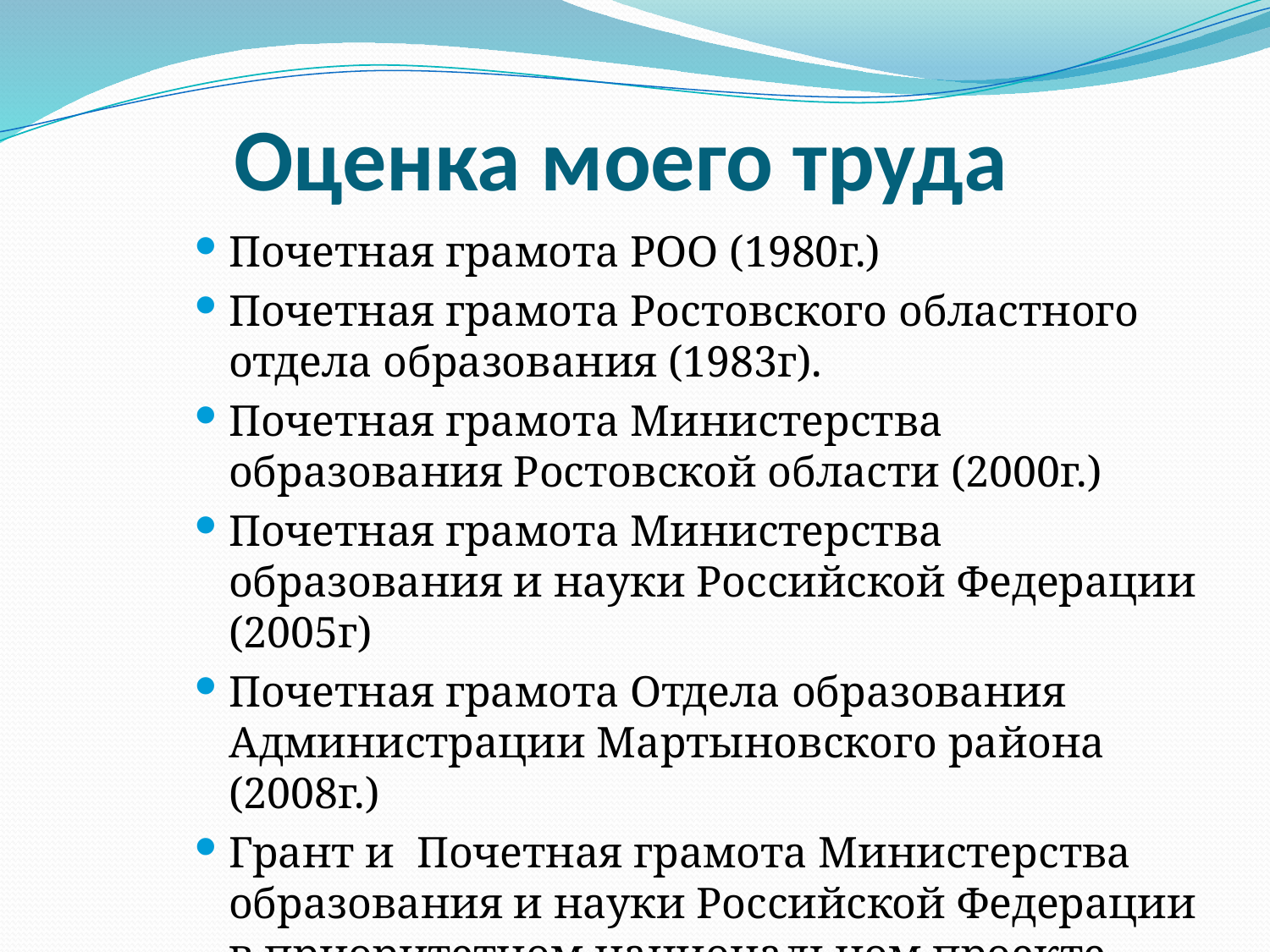

# Оценка моего труда
Почетная грамота РОО (1980г.)
Почетная грамота Ростовского областного отдела образования (1983г).
Почетная грамота Министерства образования Ростовской области (2000г.)
Почетная грамота Министерства образования и науки Российской Федерации (2005г)
Почетная грамота Отдела образования Администрации Мартыновского района (2008г.)
Грант и  Почетная грамота Министерства образования и науки Российской Федерации в приоритетном национальном проекте «Образование» (2009г).